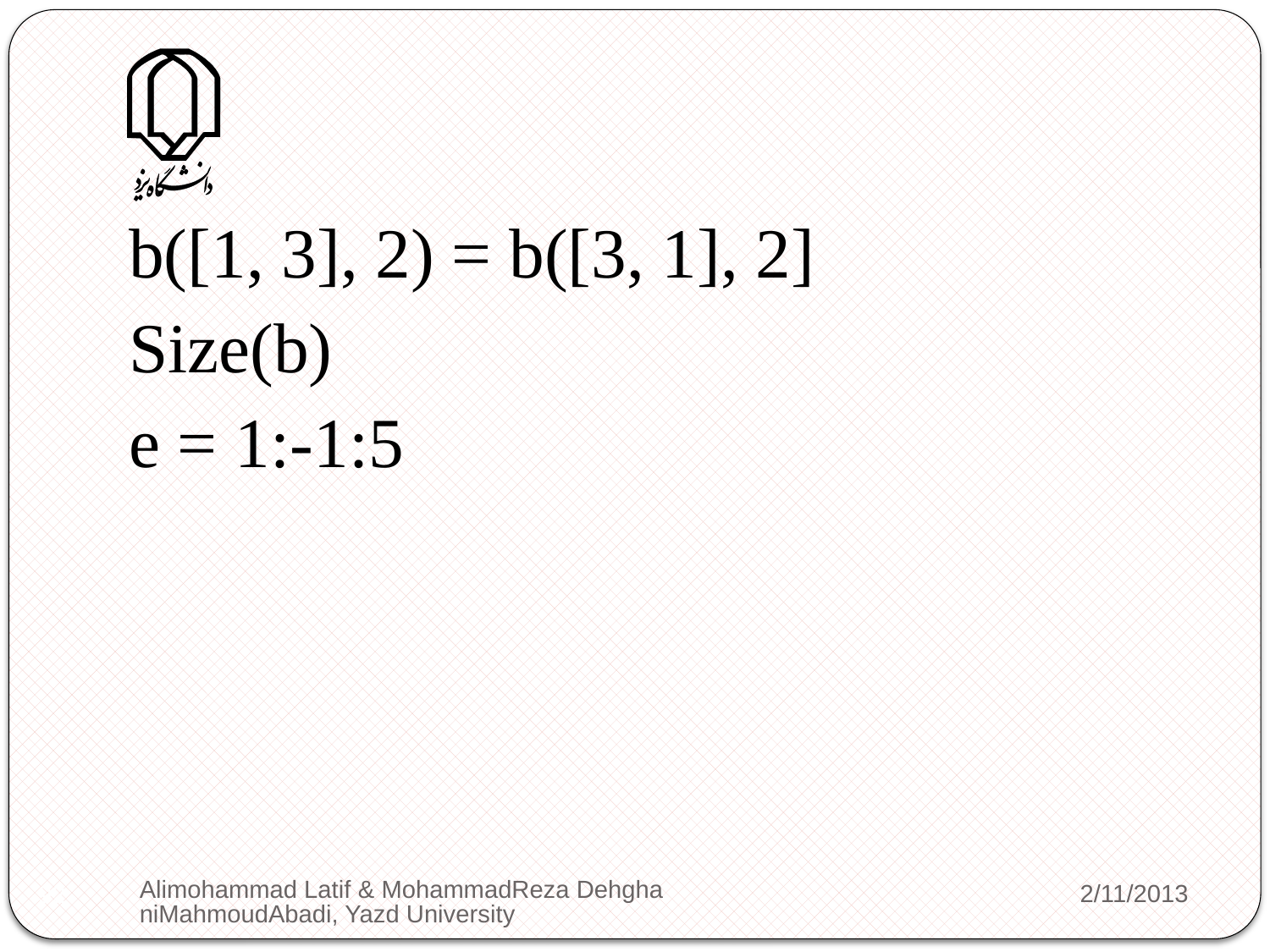

b([1, 3], 2) = b([3, 1], 2]
Size(b)
e = 1:-1:5
Alimohammad Latif & MohammadReza DehghaniMahmoudAbadi, Yazd University
2/11/2013
92